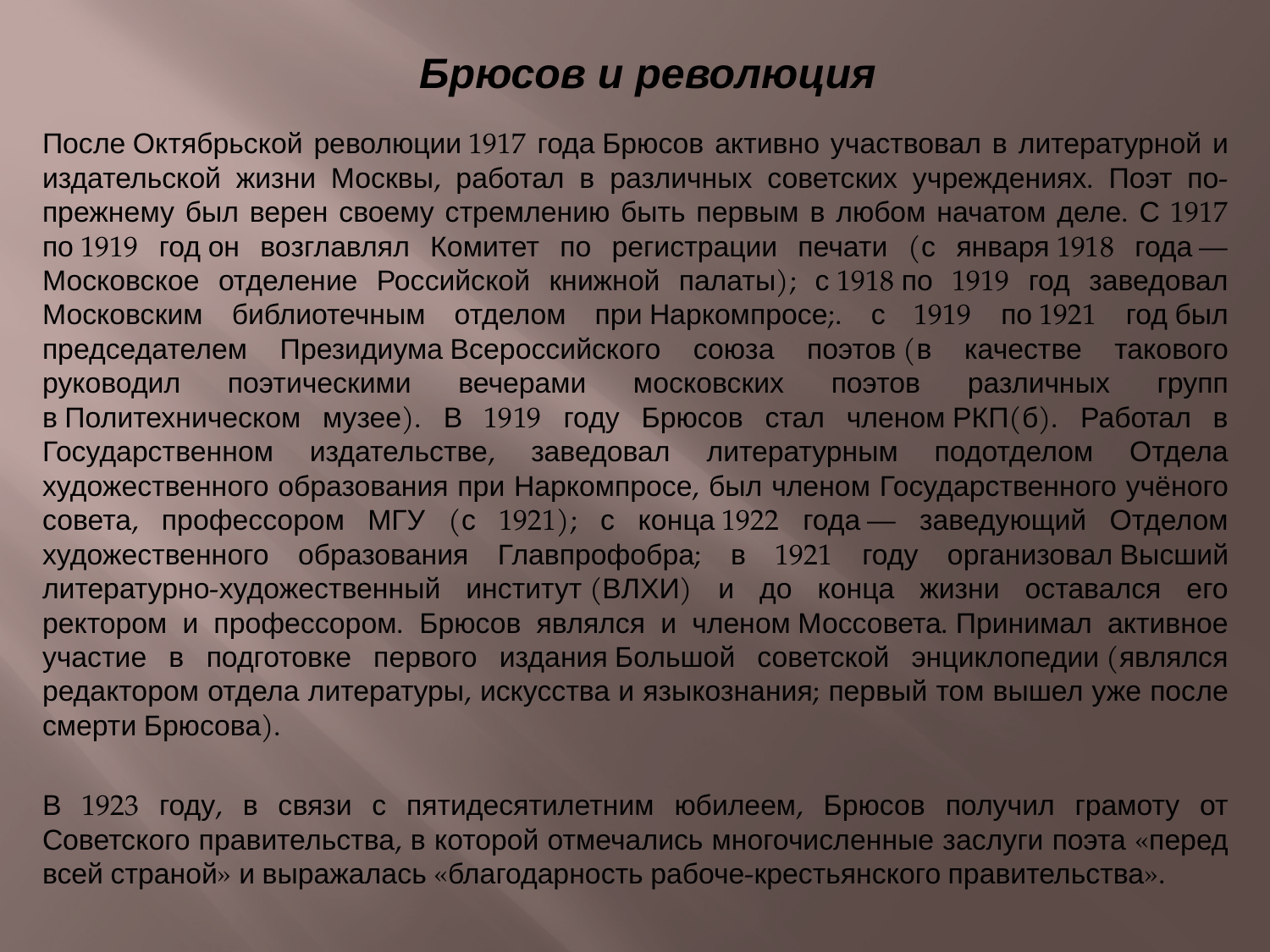

Брюсов и революция
После Октябрьской революции 1917 года Брюсов активно участвовал в литературной и издательской жизни Москвы, работал в различных советских учреждениях. Поэт по-прежнему был верен своему стремлению быть первым в любом начатом деле. С 1917 по 1919 год он возглавлял Комитет по регистрации печати (с января 1918 года — Московское отделение Российской книжной палаты); с 1918 по 1919 год заведовал Московским библиотечным отделом при Наркомпросе;. с 1919 по 1921 год был председателем Президиума Всероссийского союза поэтов (в качестве такового руководил поэтическими вечерами московских поэтов различных групп в Политехническом музее). В 1919 году Брюсов стал членом РКП(б). Работал в Государственном издательстве, заведовал литературным подотделом Отдела художественного образования при Наркомпросе, был членом Государственного учёного совета, профессором МГУ (с 1921); с конца 1922 года — заведующий Отделом художественного образования Главпрофобра; в 1921 году организовал Высший литературно-художественный институт (ВЛХИ) и до конца жизни оставался его ректором и профессором. Брюсов являлся и членом Моссовета. Принимал активное участие в подготовке первого издания Большой советской энциклопедии (являлся редактором отдела литературы, искусства и языкознания; первый том вышел уже после смерти Брюсова).

В 1923 году, в связи с пятидесятилетним юбилеем, Брюсов получил грамоту от Советского правительства, в которой отмечались многочисленные заслуги поэта «перед всей страной» и выражалась «благодарность рабоче-крестьянского правительства».